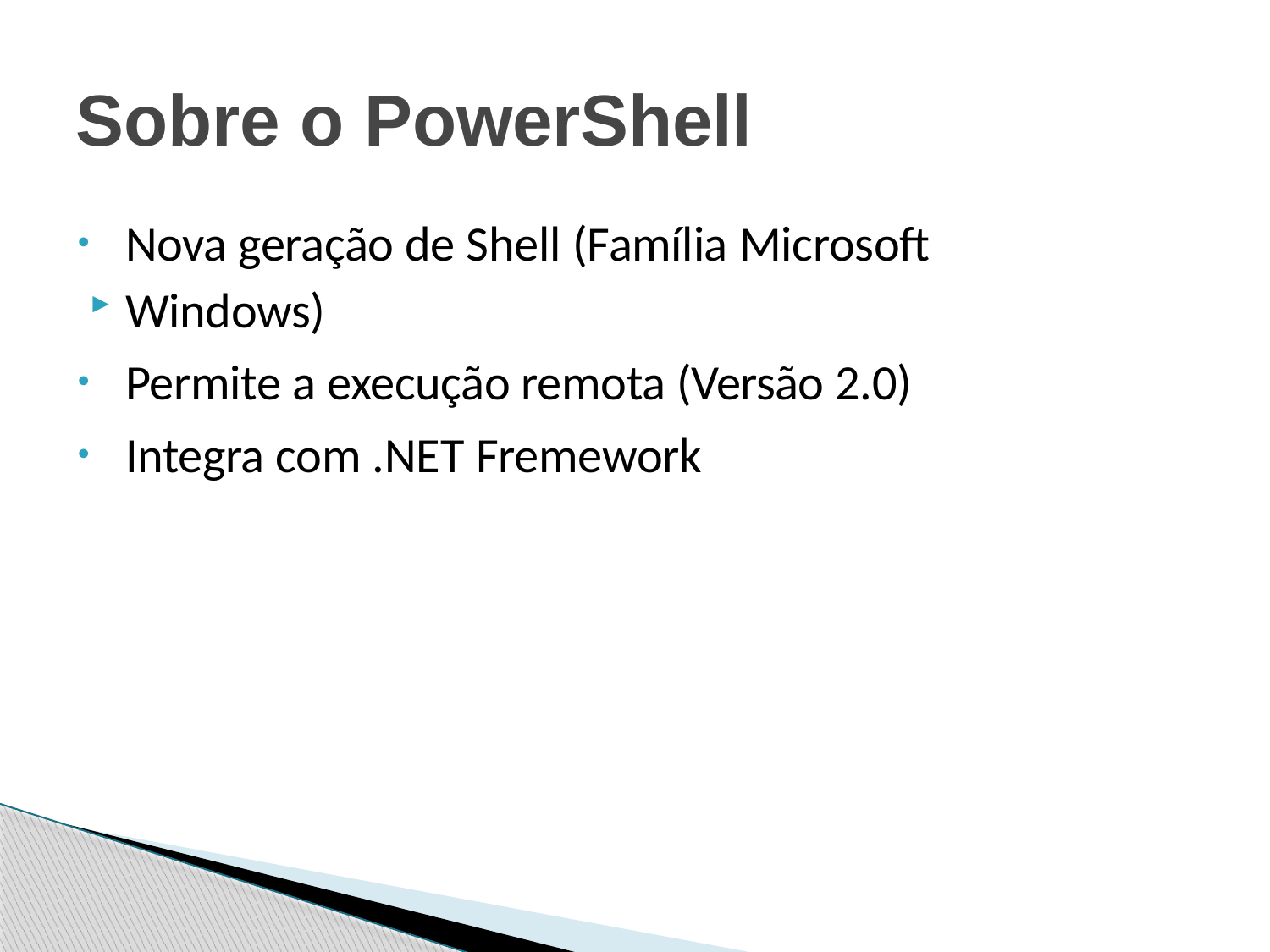

# Sobre o PowerShell
Nova geração de Shell (Família Microsoft
Windows)
Permite a execução remota (Versão 2.0)
Integra com .NET Fremework